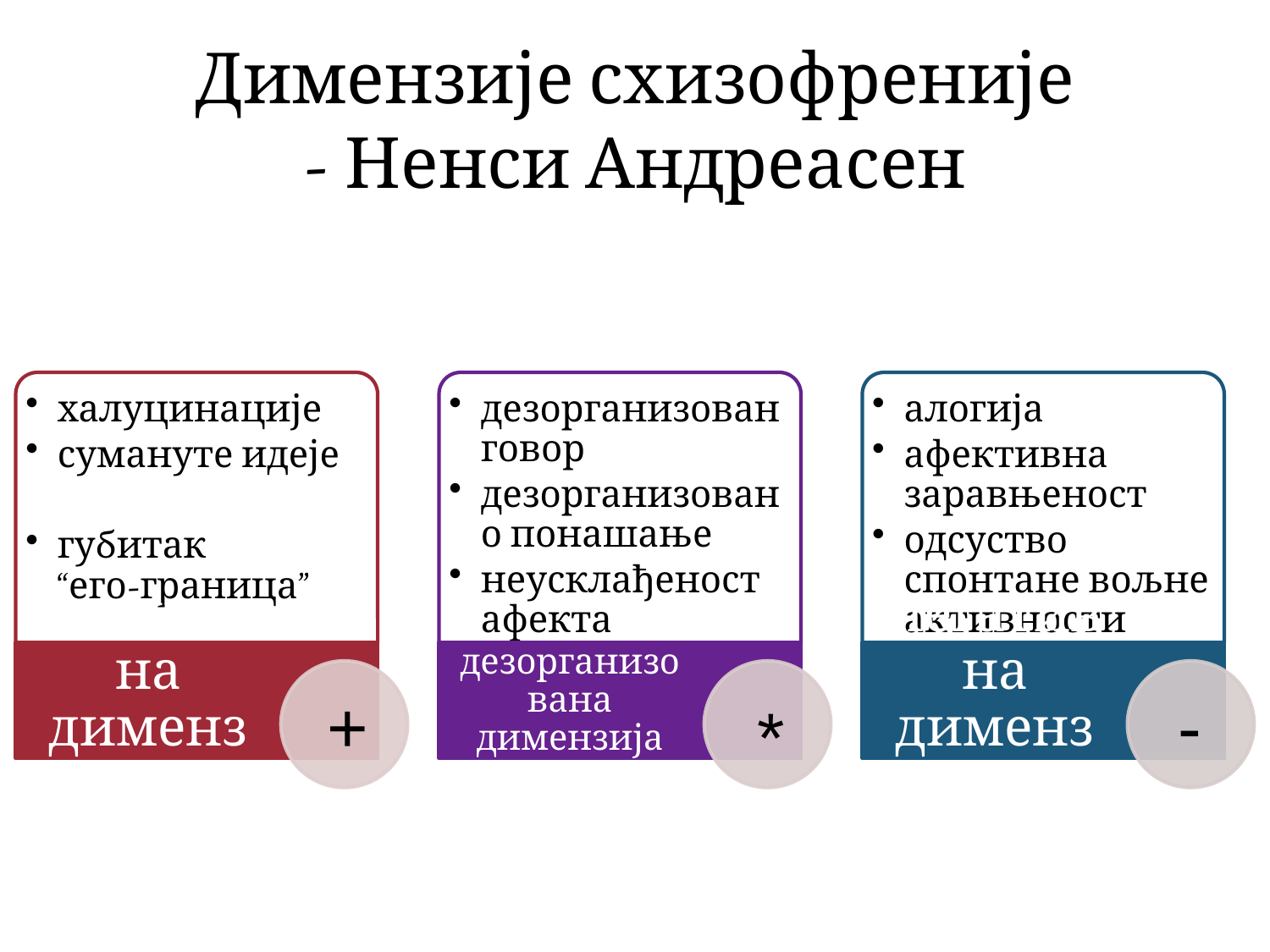

# Димензије схизофреније - Ненси Андреасен
халуцинације
сумануте идеје

губитак              “его-граница”
позитивна димензија
дезорганизован говор
дезорганизовано понашање
неусклађеност афекта
дезорганизована димензија
алогија
афективна заравњеност
одсуство спонтане вољне активности
поремећаји пажње
негативна димензија

+
-
*